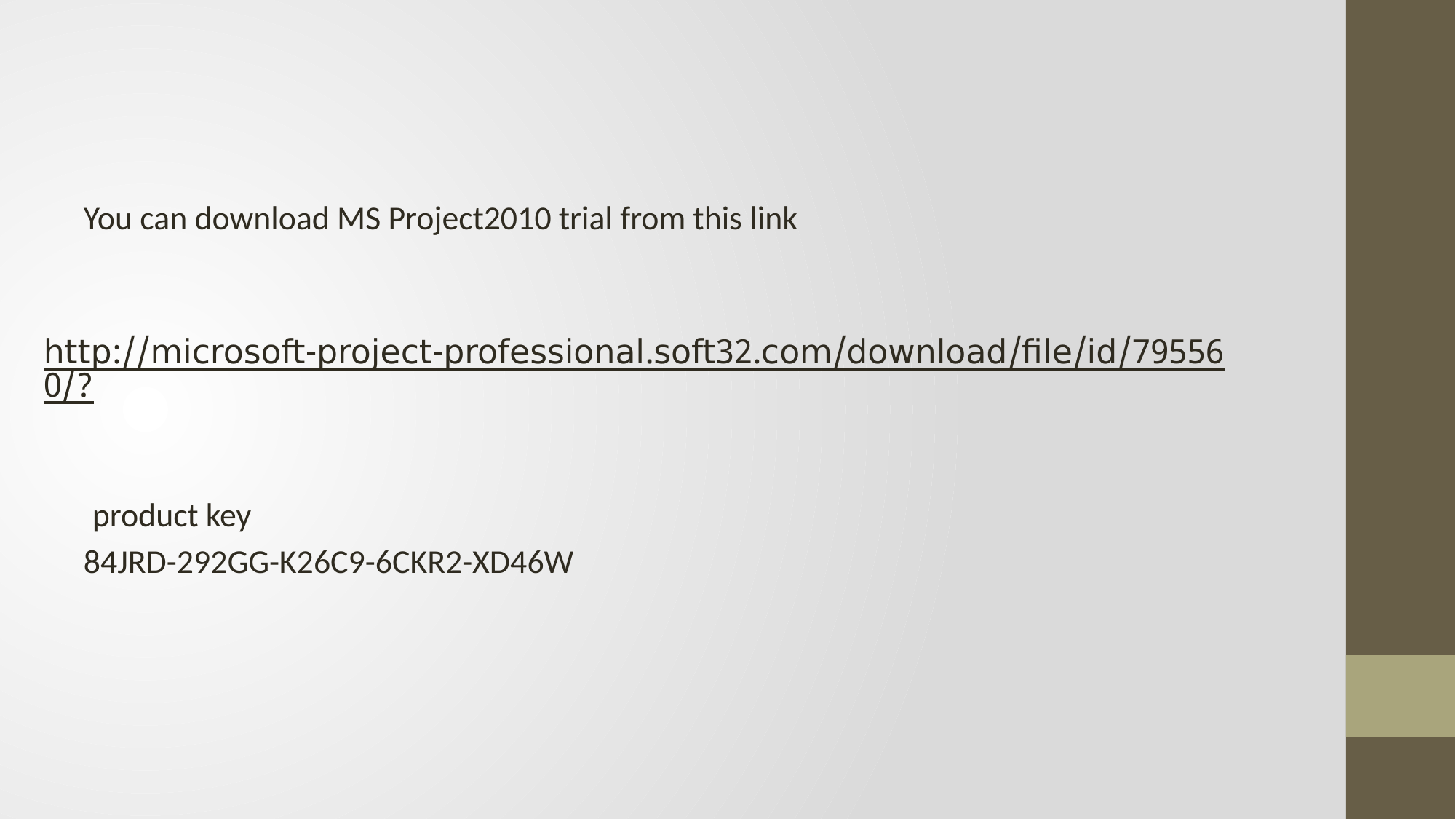

You can download MS Project2010 trial from this link

http://microsoft-project-professional.soft32.com/download/file/id/795560/?
product key
84JRD-292GG-K26C9-6CKR2-XD46W